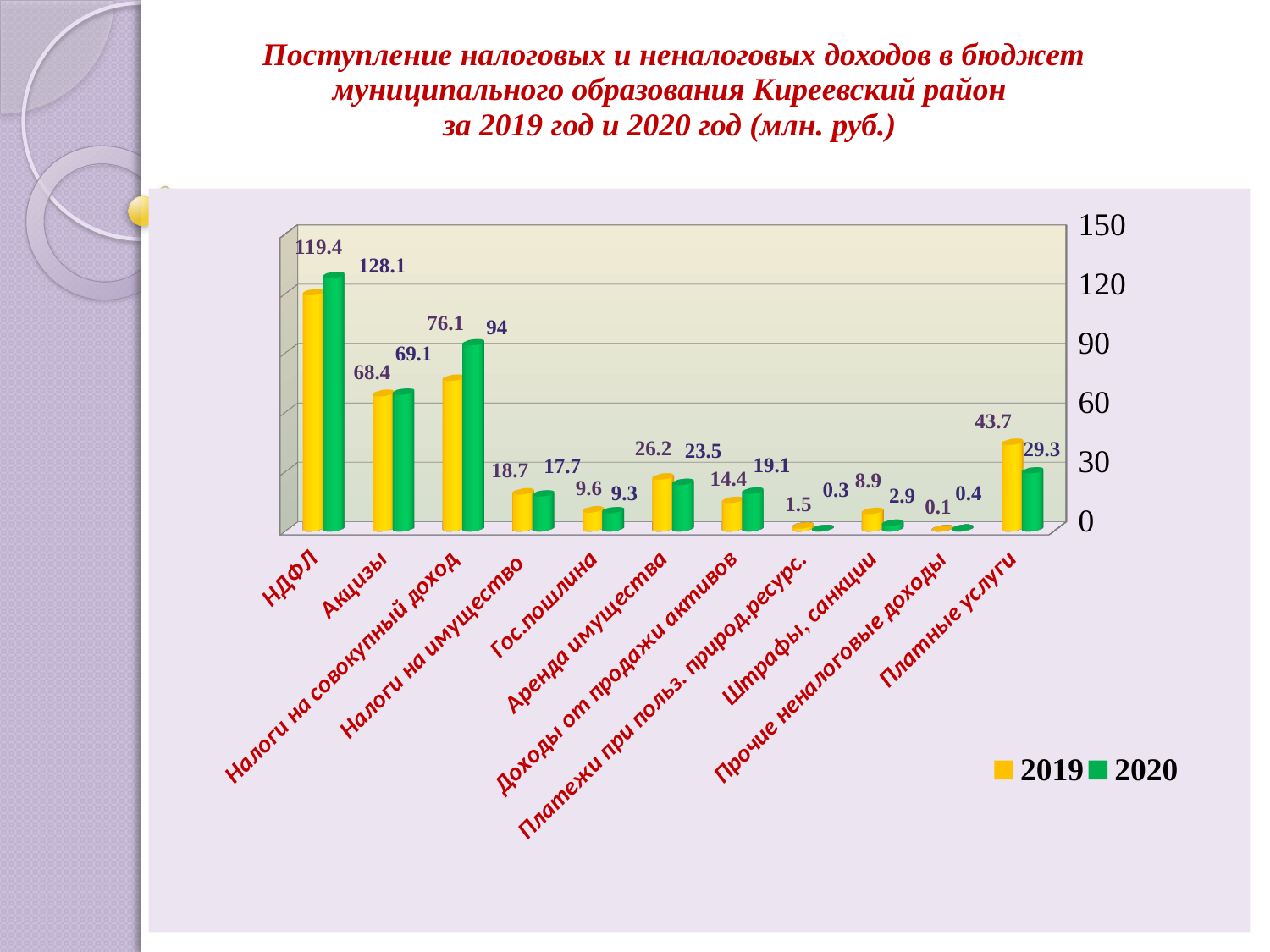

# Поступление налоговых и неналоговых доходов в бюджет муниципального образования Киреевский район за 2019 год и 2020 год (млн. руб.)

[unsupported chart]